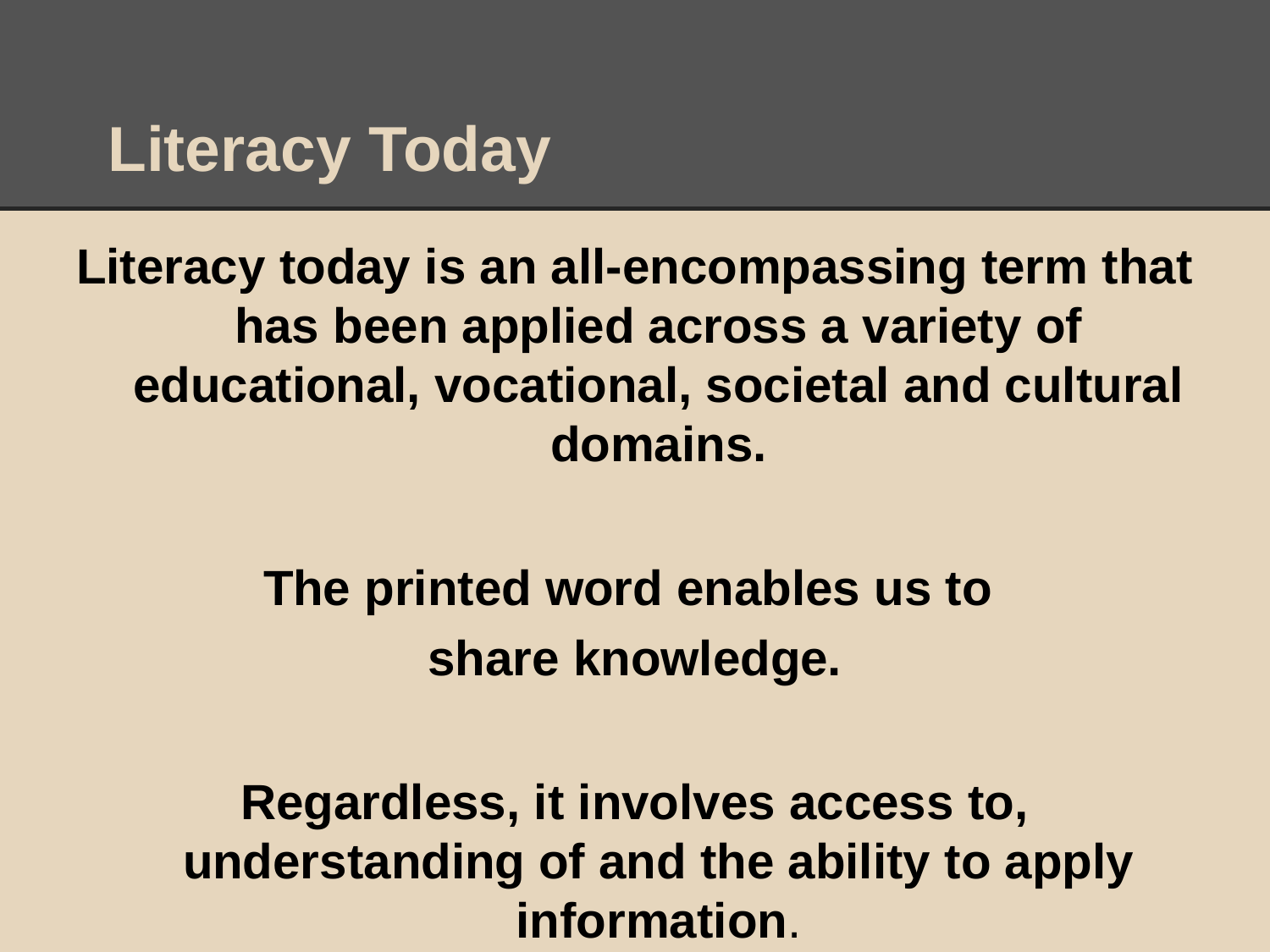

# Literacy Today
Literacy today is an all-encompassing term that has been applied across a variety of educational, vocational, societal and cultural domains.

The printed word enables us to
share knowledge.

Regardless, it involves access to, understanding of and the ability to apply information.